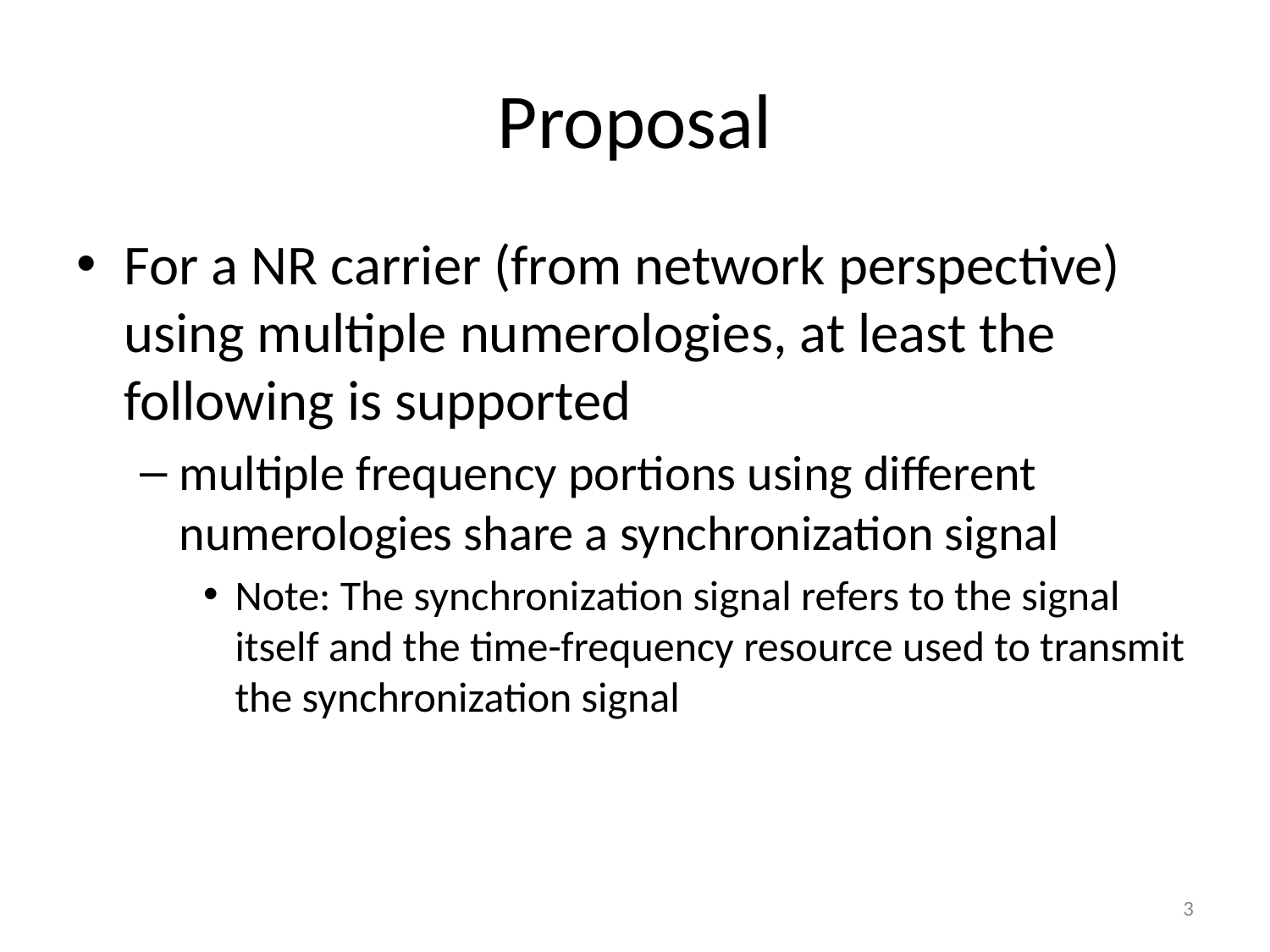

# Proposal
For a NR carrier (from network perspective) using multiple numerologies, at least the following is supported
multiple frequency portions using different numerologies share a synchronization signal
Note: The synchronization signal refers to the signal itself and the time-frequency resource used to transmit the synchronization signal
3